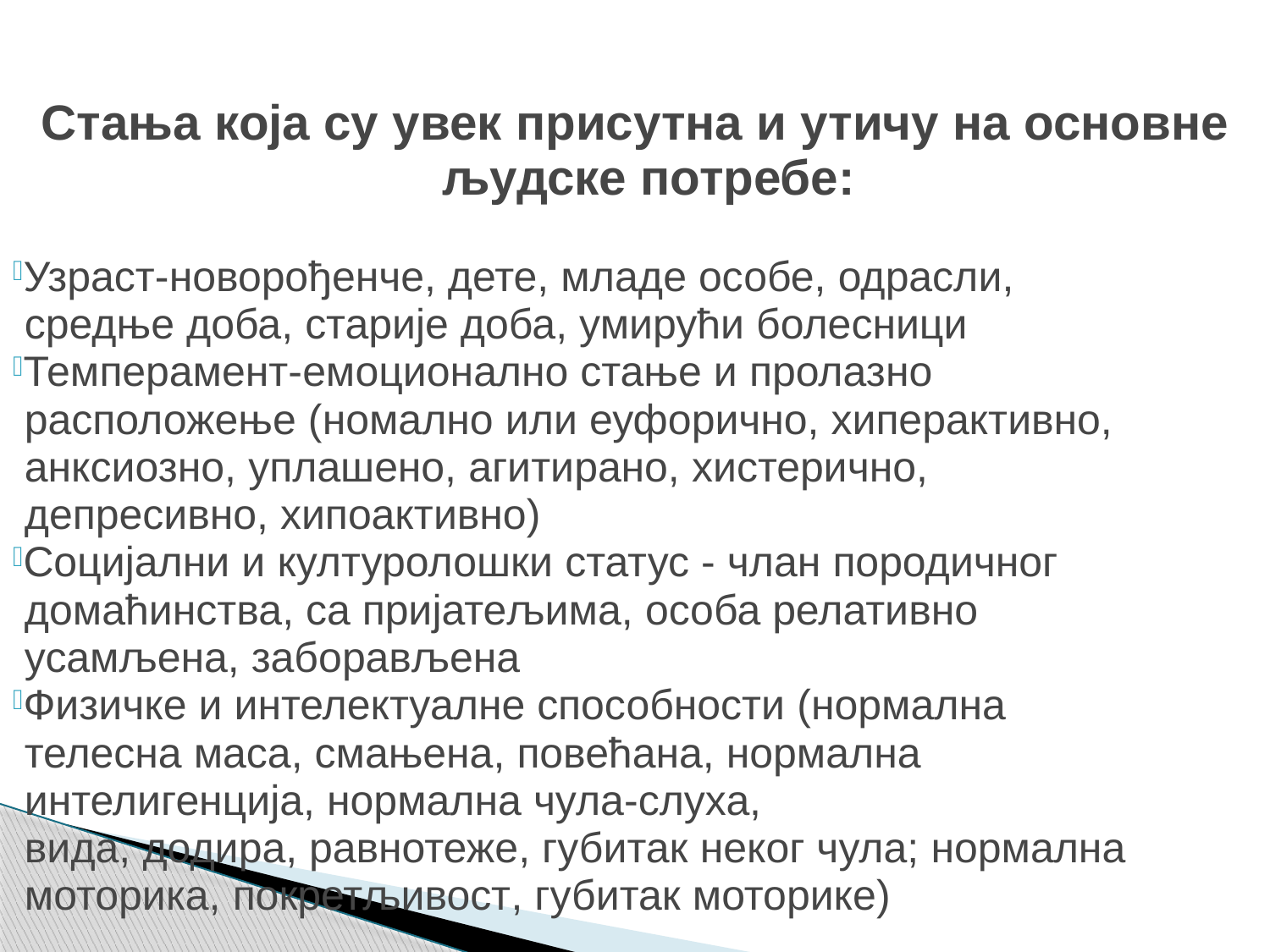

Стања која су увек присутна и утичу на основне
  људске потребе:

Узраст-новорођенче, дете, младе особе, одрасли,
 средње доба, старије доба, умирући болесници
Темперамент-емоционално стање и пролазно
 расположење (номално или еуфорично, хиперактивно,
 анксиозно, уплашено, агитирано, хистерично,
 депресивно, хипоактивно)
Социјални и културолошки статус - члан породичног
 домаћинства, са пријатељима, особа релативно
 усамљена, заборављена
Физичке и интелектуалне способности (нормална
 телесна маса, смањена, повећана, нормална
 интелигенција, нормална чула-слуха,
 вида, додира, равнотеже, губитак неког чула; нормална
 моторика, покретљивост, губитак моторике)